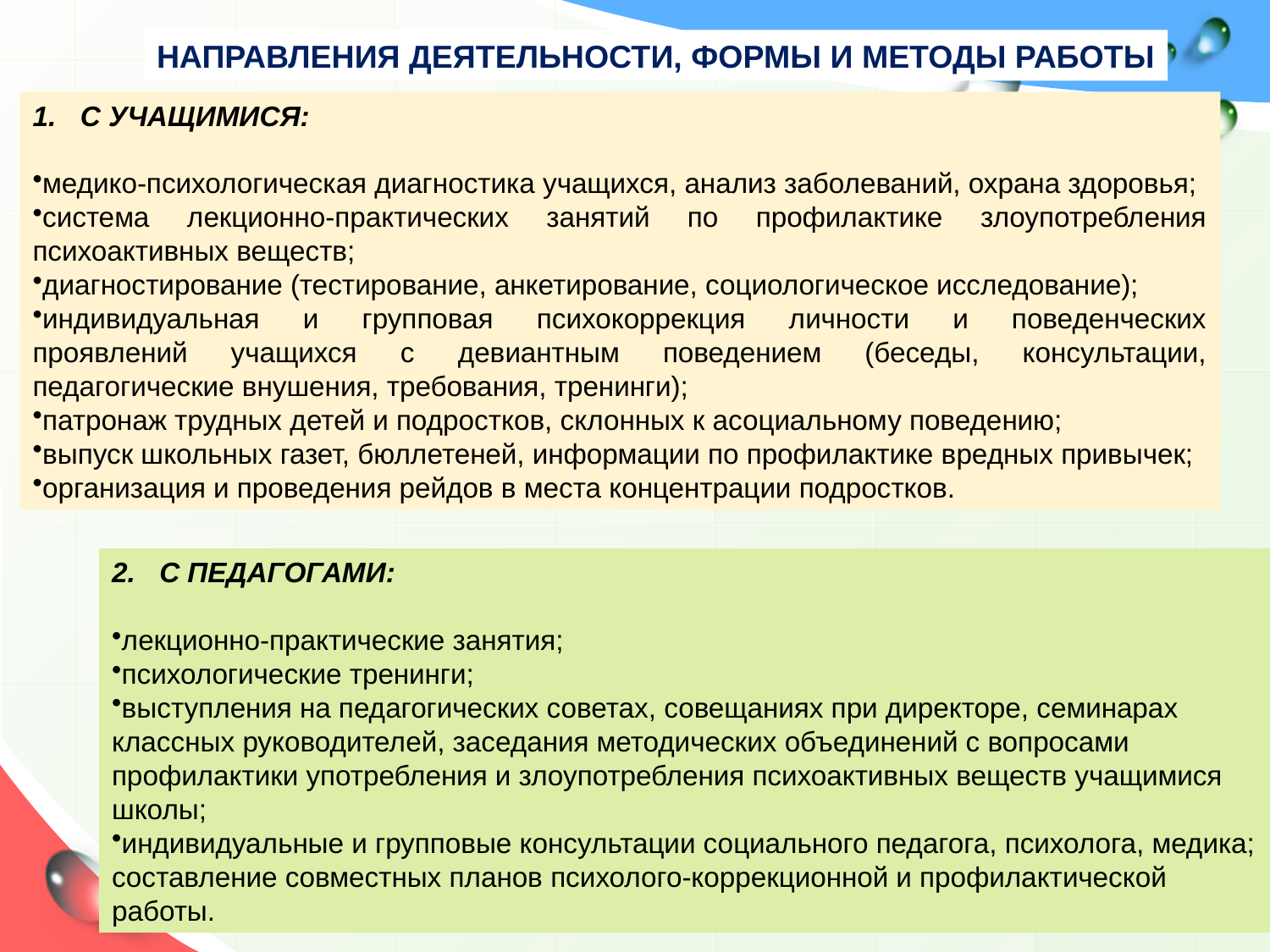

Направления деятельности, формы и методы работы
С учащимися:

медико-психологическая диагностика учащихся, анализ заболеваний, охрана здоровья;
система лекционно-практических занятий по профилактике злоупотребления психоактивных веществ;
диагностирование (тестирование, анкетирование, социологическое исследование);
индивидуальная и групповая психокоррекция личности и поведенческих
проявлений учащихся с девиантным поведением (беседы, консультации,
педагогические внушения, требования, тренинги);
патронаж трудных детей и подростков, склонных к асоциальному поведению;
выпуск школьных газет, бюллетеней, информации по профилактике вредных привычек;
организация и проведения рейдов в места концентрации подростков.
С педагогами:

лекционно-практические занятия;
психологические тренинги;
выступления на педагогических советах, совещаниях при директоре, семинарах  классных руководителей, заседания методических объединений с вопросами  профилактики употребления и злоупотребления психоактивных веществ учащимися школы;
индивидуальные и групповые консультации социального педагога, психолога, медика;
составление совместных планов психолого-коррекционной и профилактической работы.